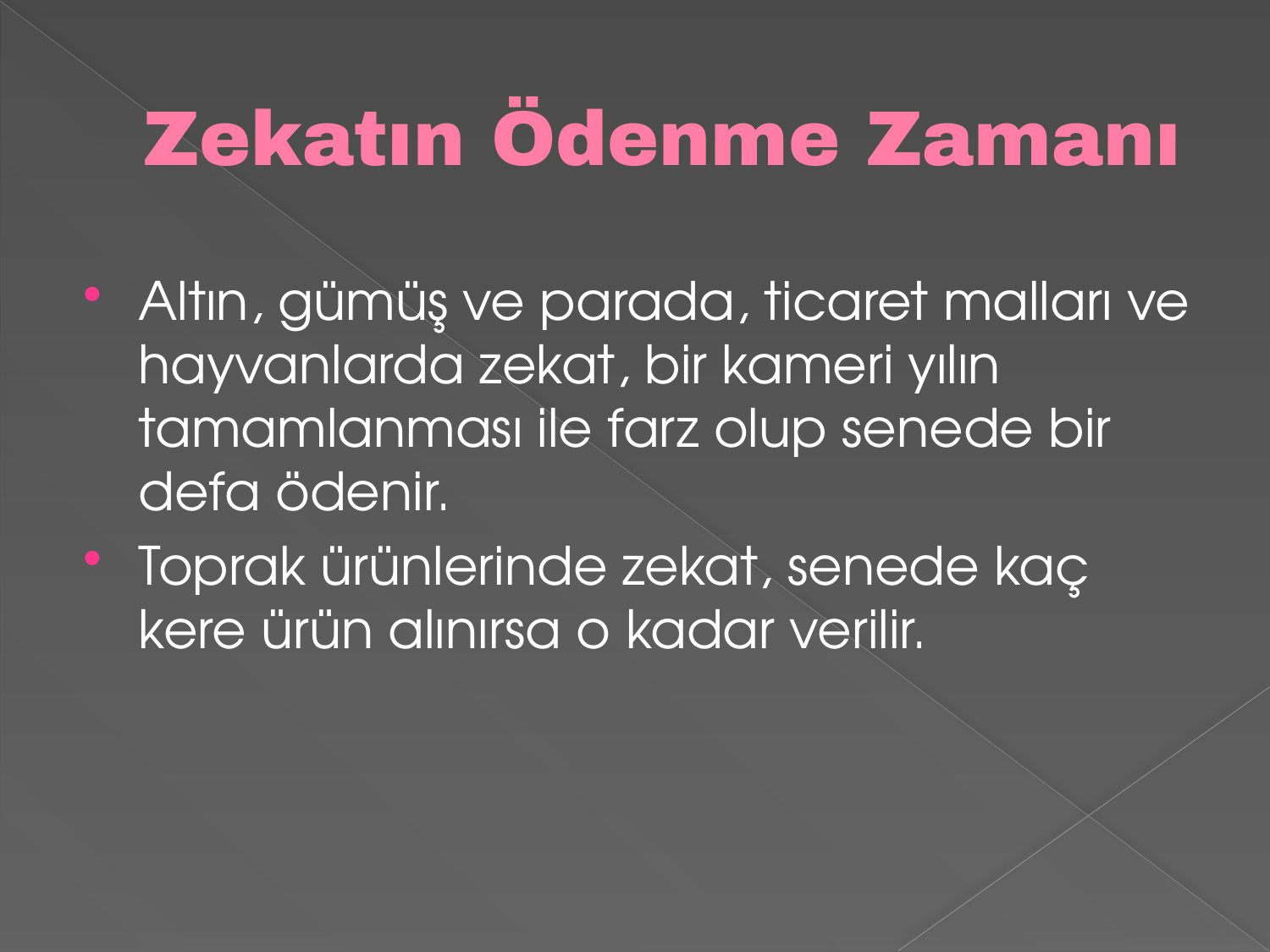

# Zekatın Ödenme Zamanı
Altın, gümüş ve parada, ticaret malları ve hayvanlarda zekat, bir kameri yılın tamamlanması ile farz olup senede bir defa ödenir.
Toprak ürünlerinde zekat, senede kaç kere ürün alınırsa o kadar verilir.